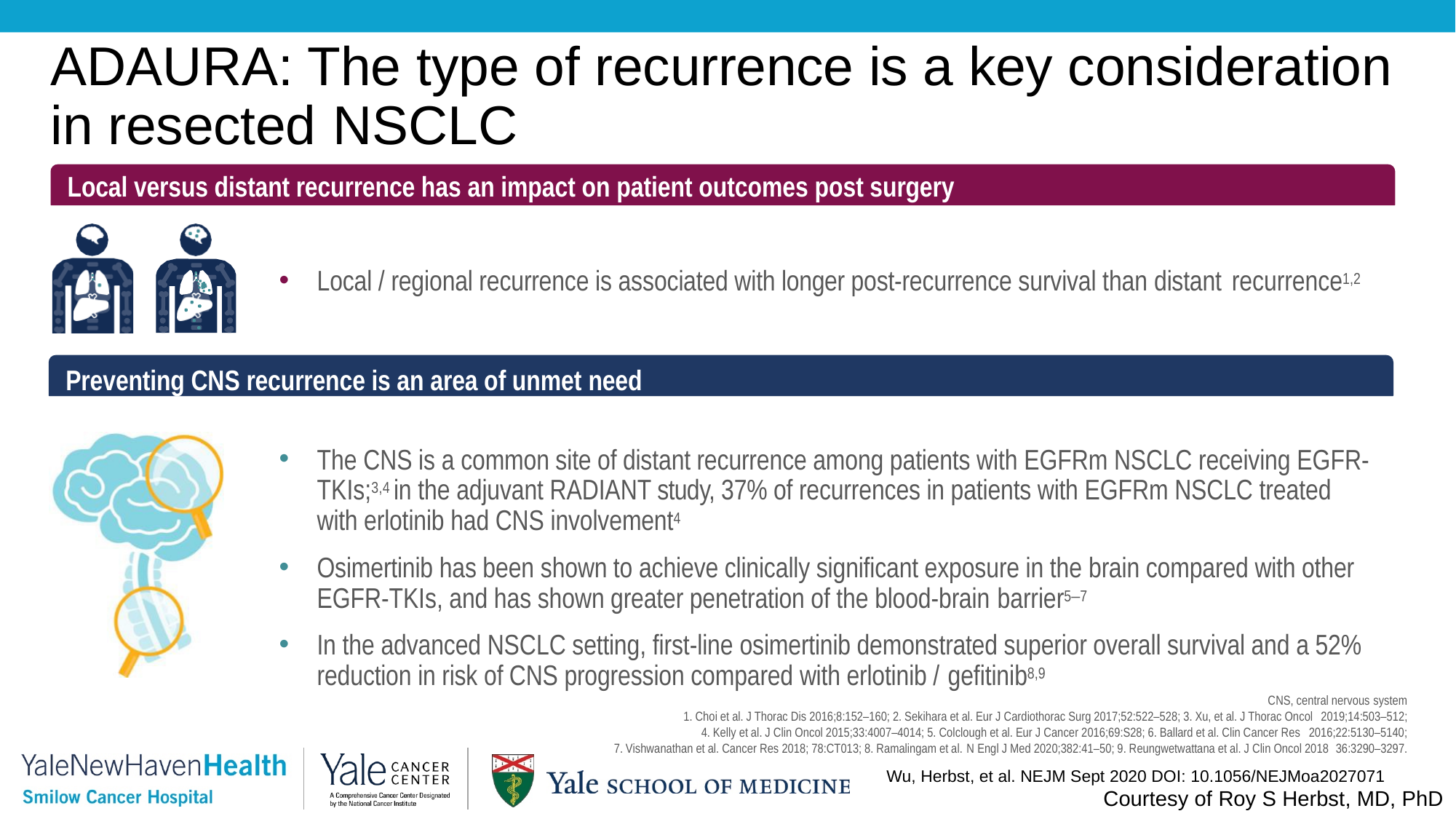

ADAURA: The type of recurrence is a key consideration in resected NSCLC

Local versus distant recurrence has an impact on patient outcomes post surgery

Local / regional recurrence is associated with longer post-recurrence survival than distant recurrence1,2

Preventing CNS recurrence is an area of unmet need

The CNS is a common site of distant recurrence among patients with EGFRm NSCLC receiving EGFR-  TKIs;3,4 in the adjuvant RADIANT study, 37% of recurrences in patients with EGFRm NSCLC treated  with erlotinib had CNS involvement4
Osimertinib has been shown to achieve clinically significant exposure in the brain compared with other  EGFR-TKIs, and has shown greater penetration of the blood-brain barrier5‒7
In the advanced NSCLC setting, first-line osimertinib demonstrated superior overall survival and a 52%  reduction in risk of CNS progression compared with erlotinib / gefitinib8,9

CNS, central nervous system
1. Choi et al. J Thorac Dis 2016;8:152–160; 2. Sekihara et al. Eur J Cardiothorac Surg 2017;52:522–528; 3. Xu, et al. J Thorac Oncol  2019;14:503–512;
4. Kelly et al. J Clin Oncol 2015;33:4007–4014; 5. Colclough et al. Eur J Cancer 2016;69:S28; 6. Ballard et al. Clin Cancer Res  2016;22:5130–5140;
7. Vishwanathan et al. Cancer Res 2018; 78:CT013; 8. Ramalingam et al. N Engl J Med 2020;382:41–50; 9. Reungwetwattana et al. J Clin Oncol 2018  36:3290–3297.
Wu, Herbst, et al. NEJM Sept 2020 DOI: 10.1056/NEJMoa2027071
Courtesy of Roy S Herbst, MD, PhD